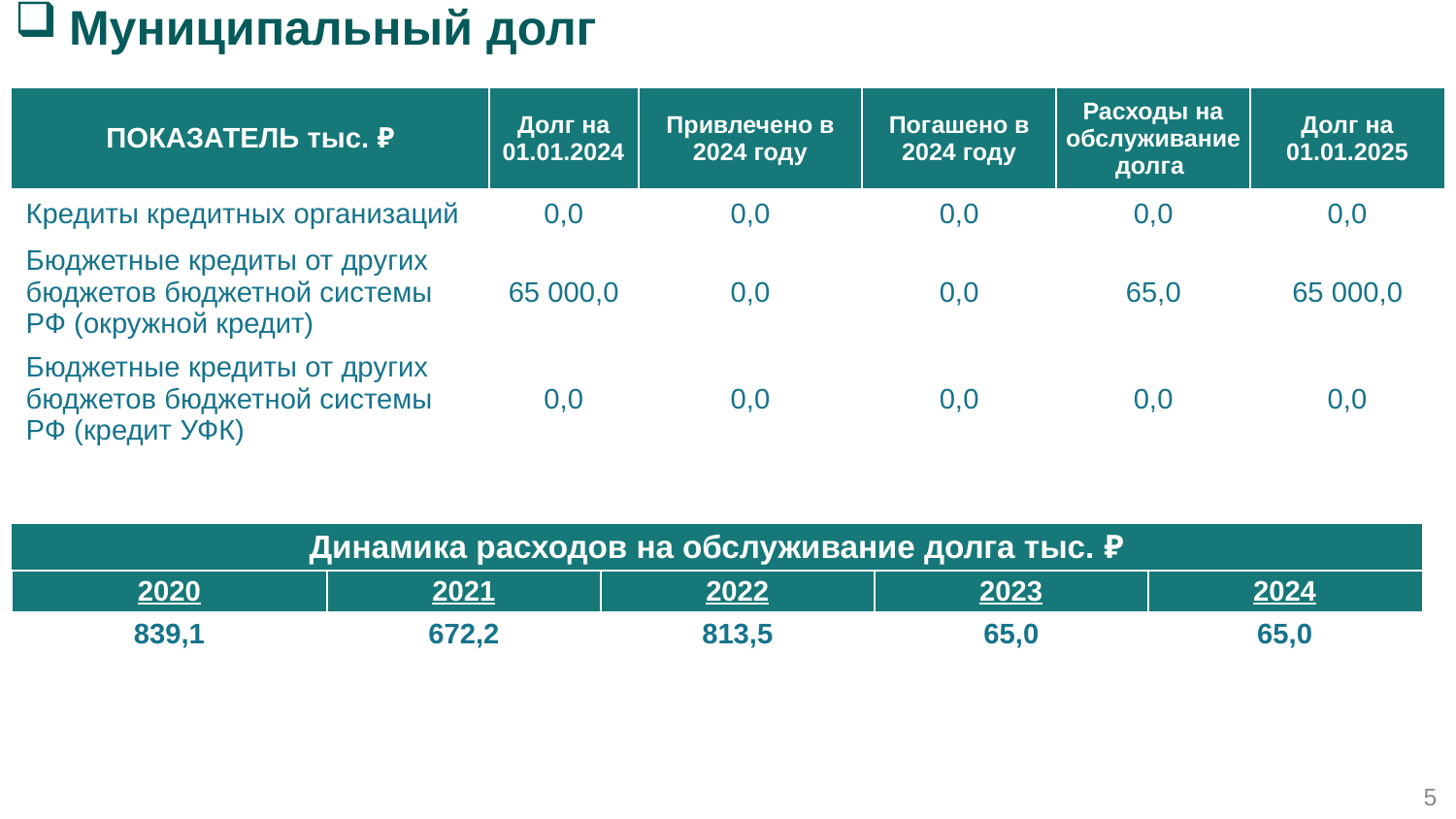

Муниципальный долг
| ПОКАЗАТЕЛЬ тыс. ₽ | Долг на 01.01.2024 | Привлечено в 2024 году | Погашено в 2024 году | Расходы на обслуживание долга | Долг на 01.01.2025 |
| --- | --- | --- | --- | --- | --- |
| Кредиты кредитных организаций | 0,0 | 0,0 | 0,0 | 0,0 | 0,0 |
| Бюджетные кредиты от других бюджетов бюджетной системы РФ (окружной кредит) | 65 000,0 | 0,0 | 0,0 | 65,0 | 65 000,0 |
| Бюджетные кредиты от других бюджетов бюджетной системы РФ (кредит УФК) | 0,0 | 0,0 | 0,0 | 0,0 | 0,0 |
| Динамика расходов на обслуживание долга тыс. ₽ |  |  |  |  |
| --- | --- | --- | --- | --- |
| 2020 | 2021 | 2022 | 2023 | 2024 |
| 839,1 | 672,2 | 813,5 | 65,0 | 65,0 |
5